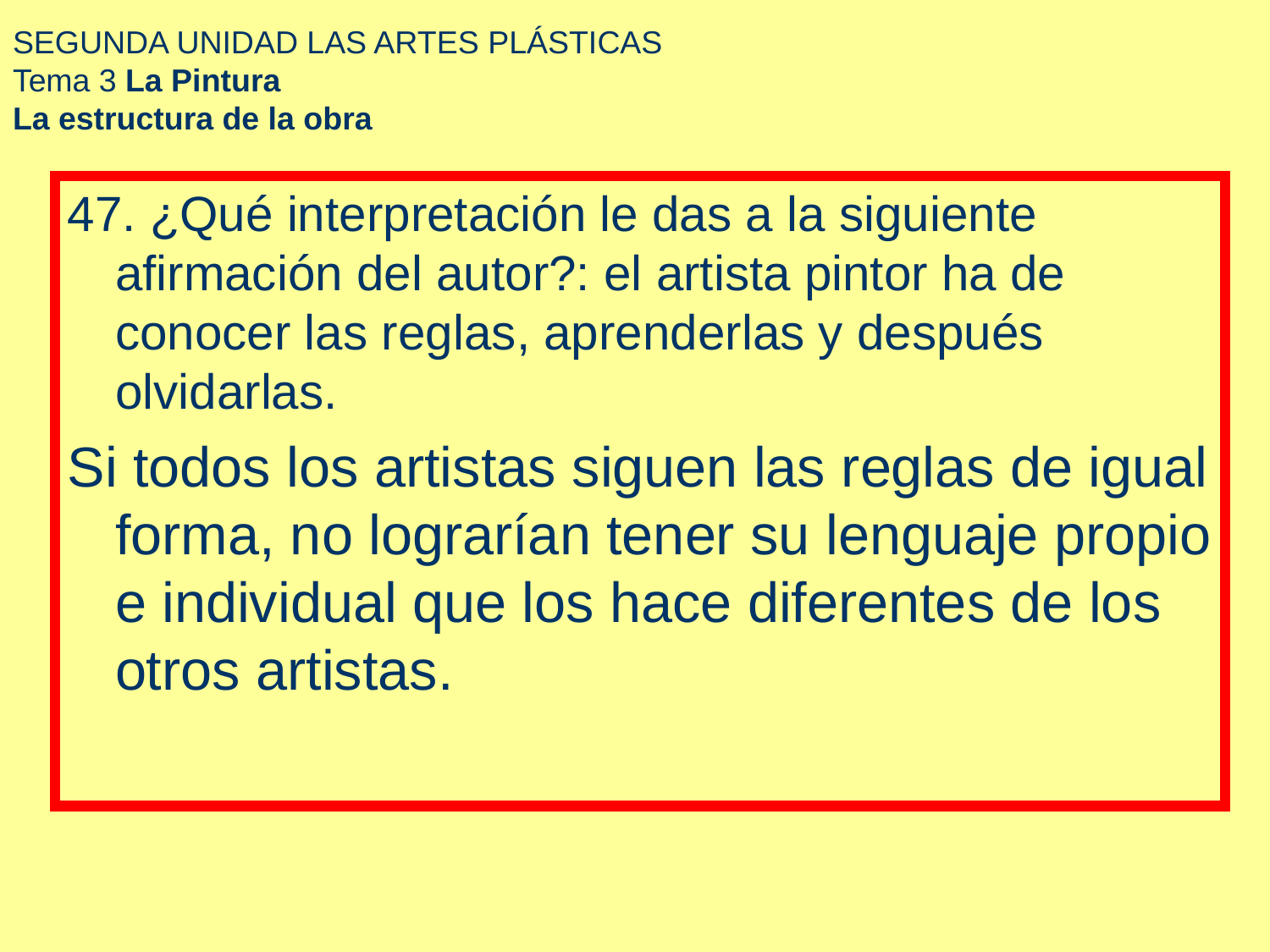

# SEGUNDA UNIDAD LAS ARTES PLÁSTICAS Tema 3 La Pintura La estructura de la obra
47. ¿Qué interpretación le das a la siguiente afirmación del autor?: el artista pintor ha de conocer las reglas, aprenderlas y después olvidarlas.
Si todos los artistas siguen las reglas de igual forma, no lograrían tener su lenguaje propio e individual que los hace diferentes de los otros artistas.